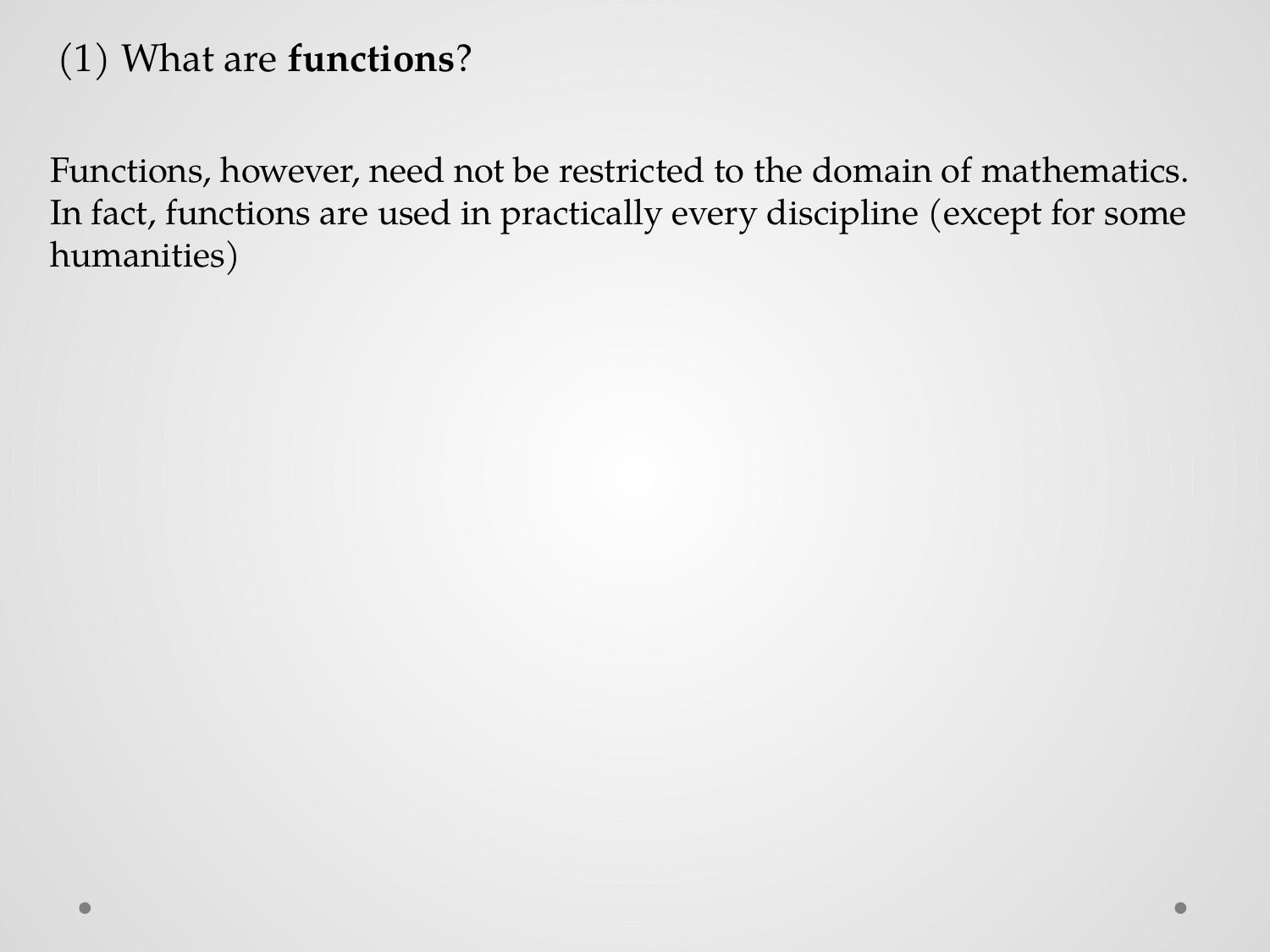

(1) What are functions?
Functions, however, need not be restricted to the domain of mathematics. In fact, functions are used in practically every discipline (except for some humanities)